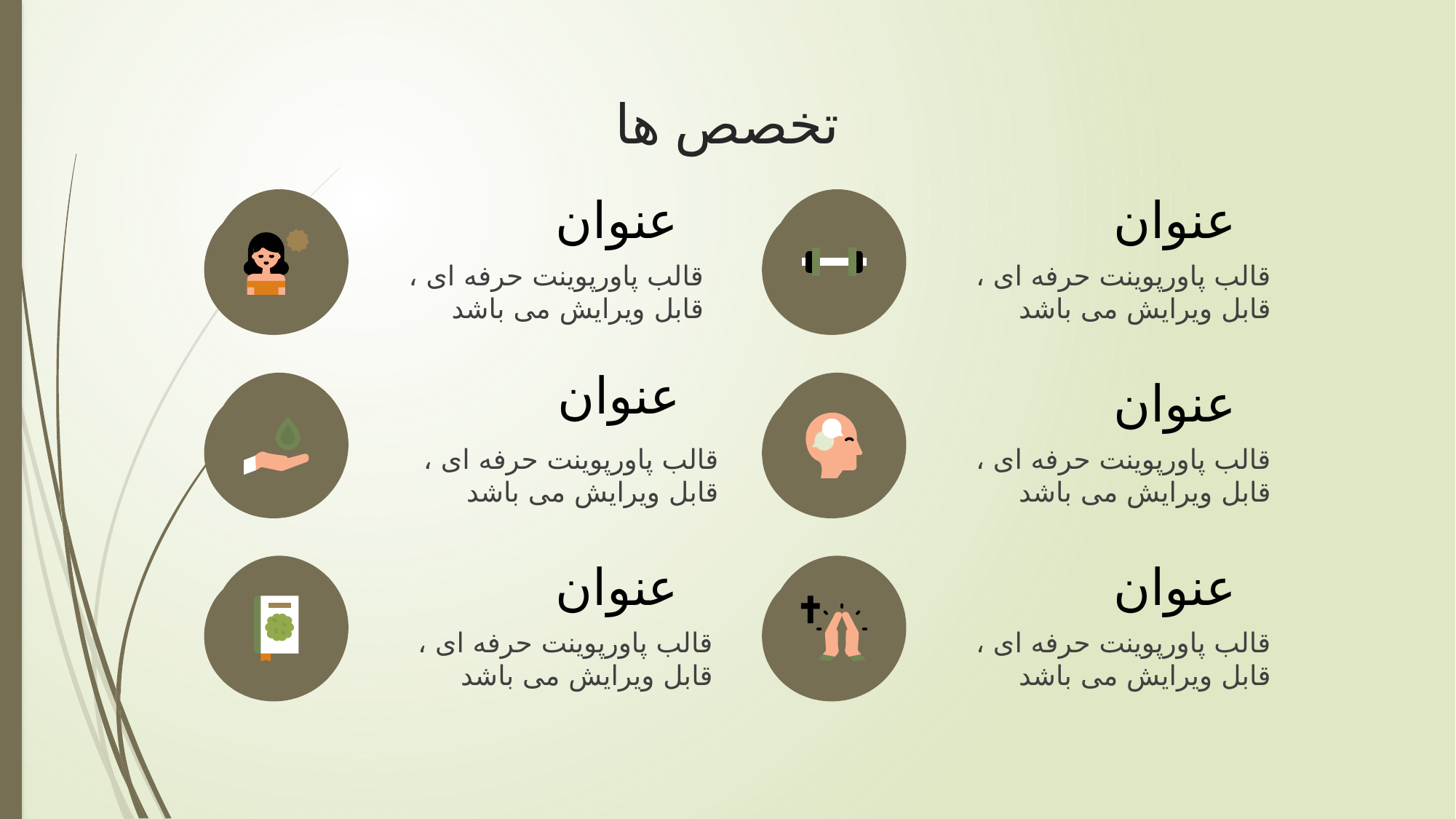

تخصص ها
# عنوان
عنوان

قالب پاورپوينت حرفه ای ، قابل ویرایش می باشد
قالب پاورپوينت حرفه ای ، قابل ویرایش می باشد

عنوان

عنوان

قالب پاورپوينت حرفه ای ، قابل ویرایش می باشد
قالب پاورپوينت حرفه ای ، قابل ویرایش می باشد

عنوان

عنوان

قالب پاورپوينت حرفه ای ، قابل ویرایش می باشد
قالب پاورپوينت حرفه ای ، قابل ویرایش می باشد